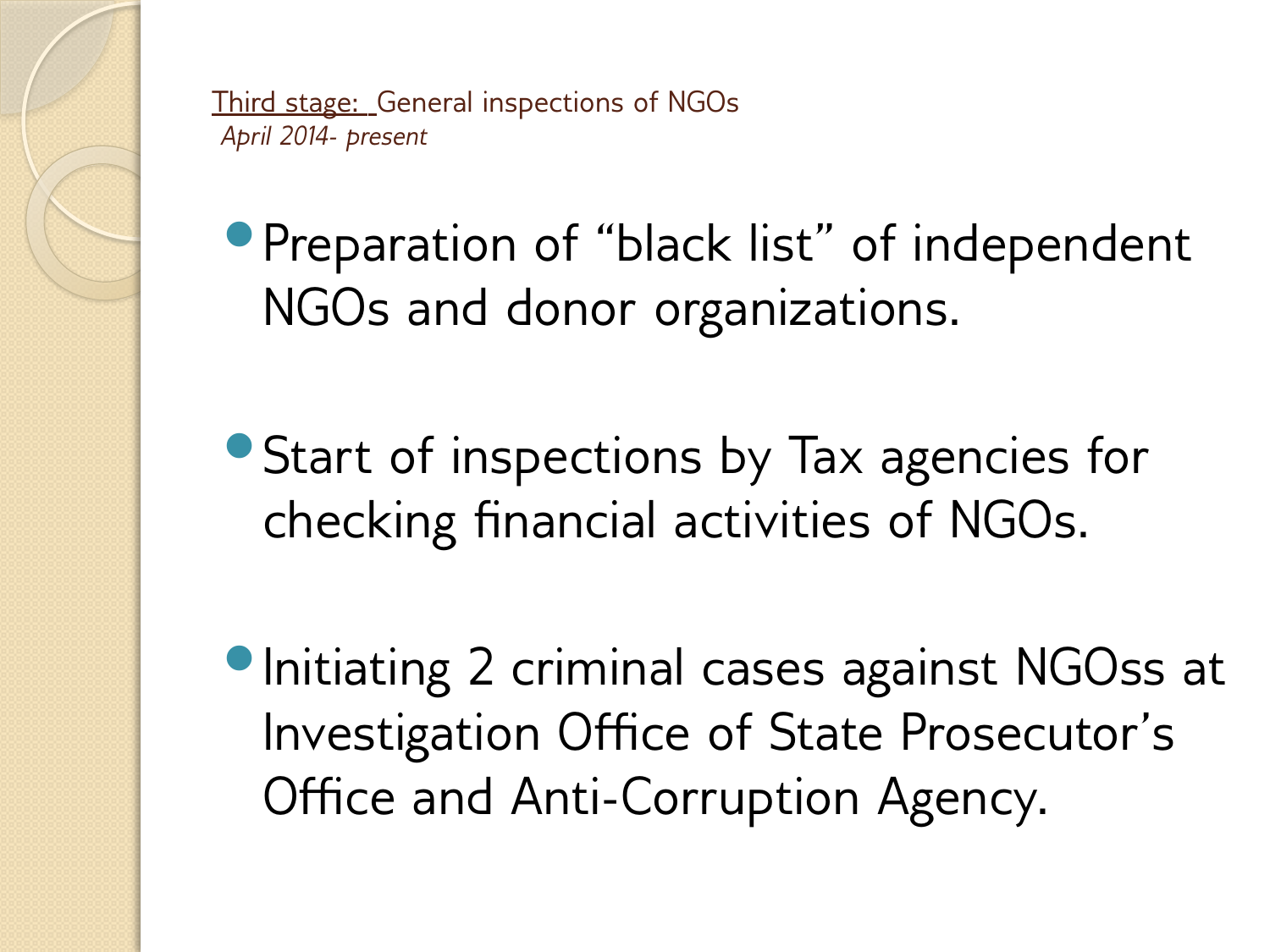

# Third stage:  General inspections of NGOs April 2014- present
Preparation of “black list” of independent NGOs and donor organizations.

Start of inspections by Tax agencies for checking financial activities of NGOs.

Initiating 2 criminal cases against NGOss at Investigation Office of State Prosecutor’s Office and Anti-Corruption Agency.